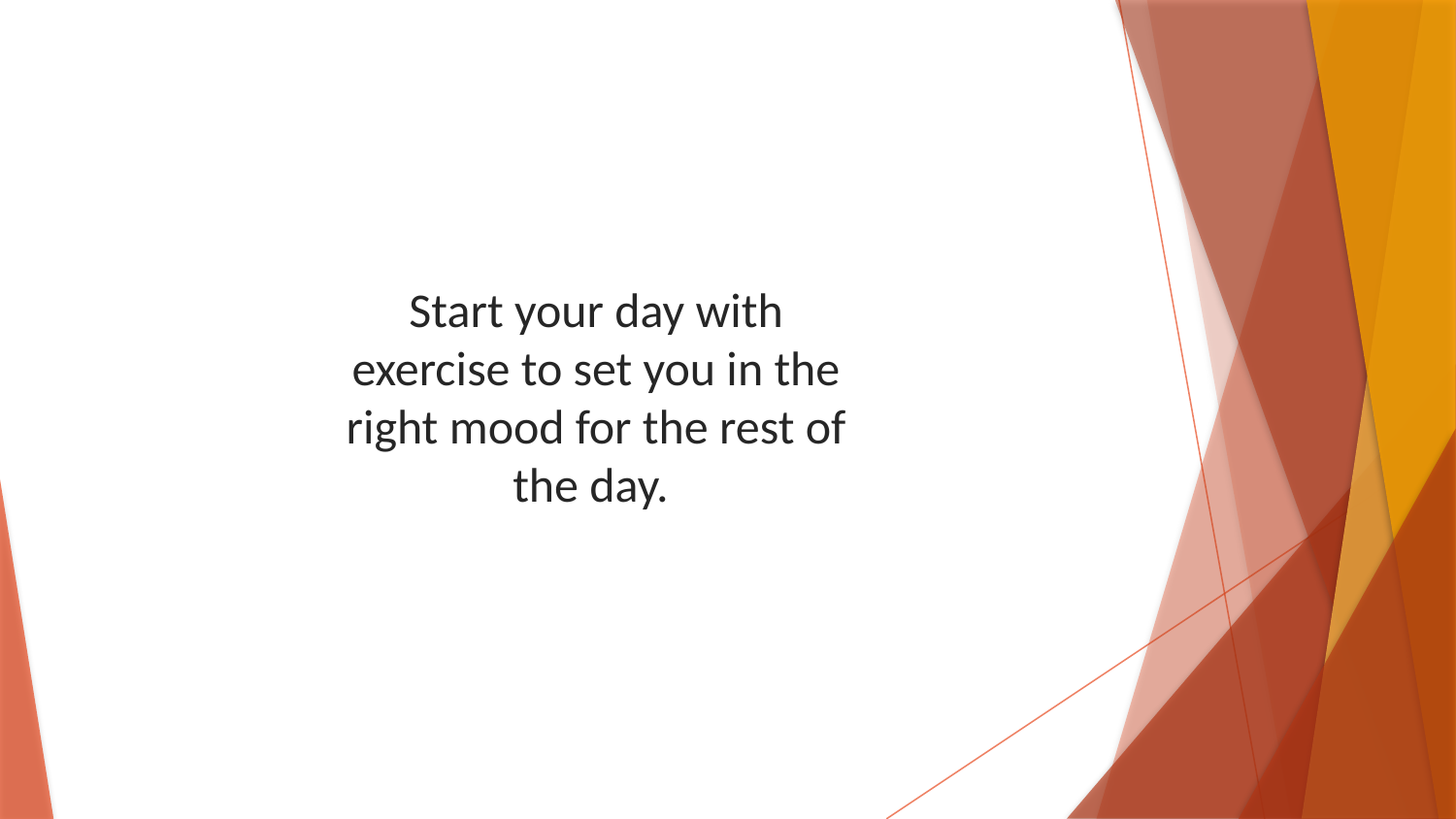

Start your day with exercise to set you in the right mood for the rest of the day.